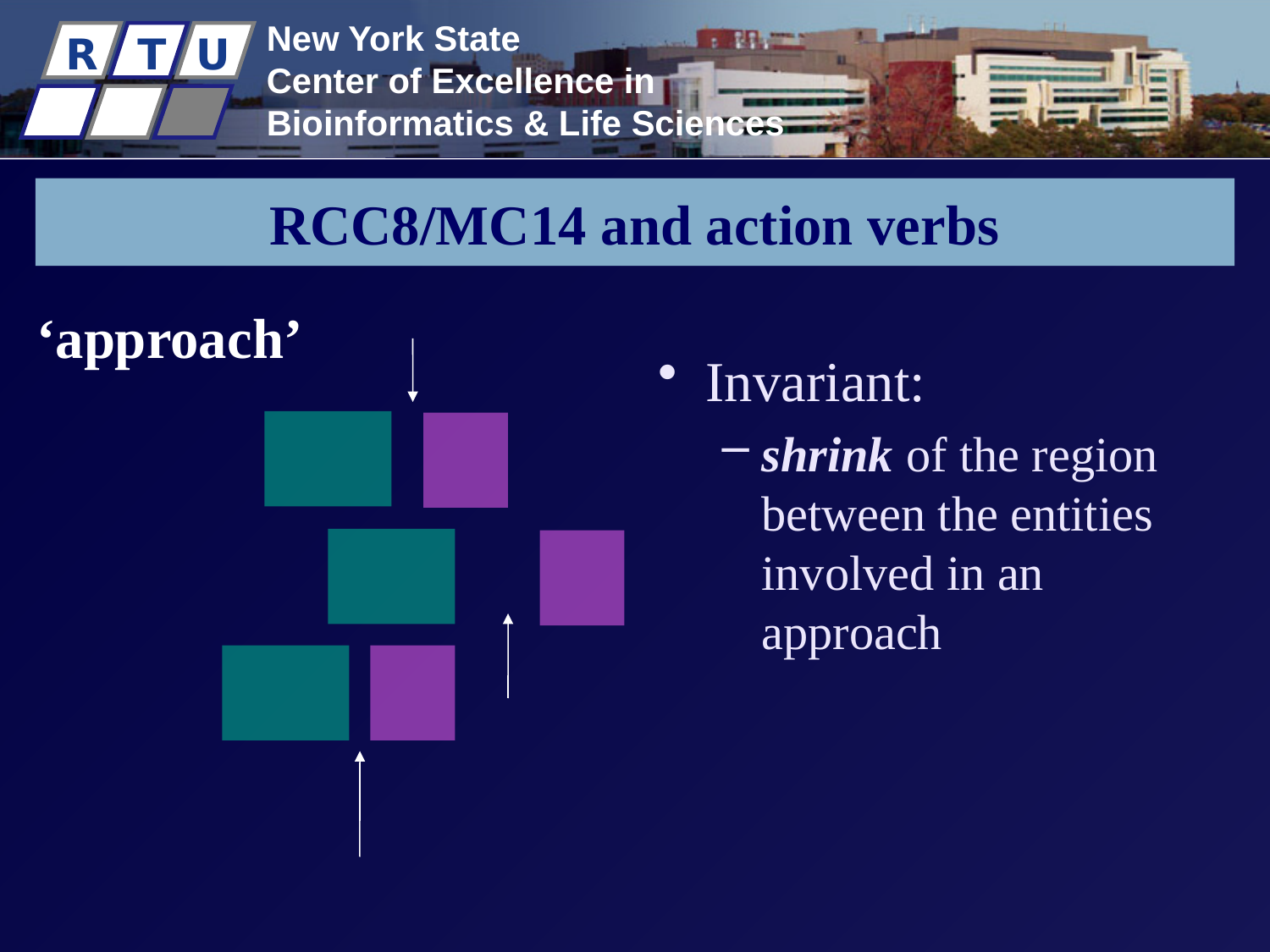

# RCC8/MC14 and action verbs
‘approach’

Invariant:
shrink of the region between the entities involved in an approach